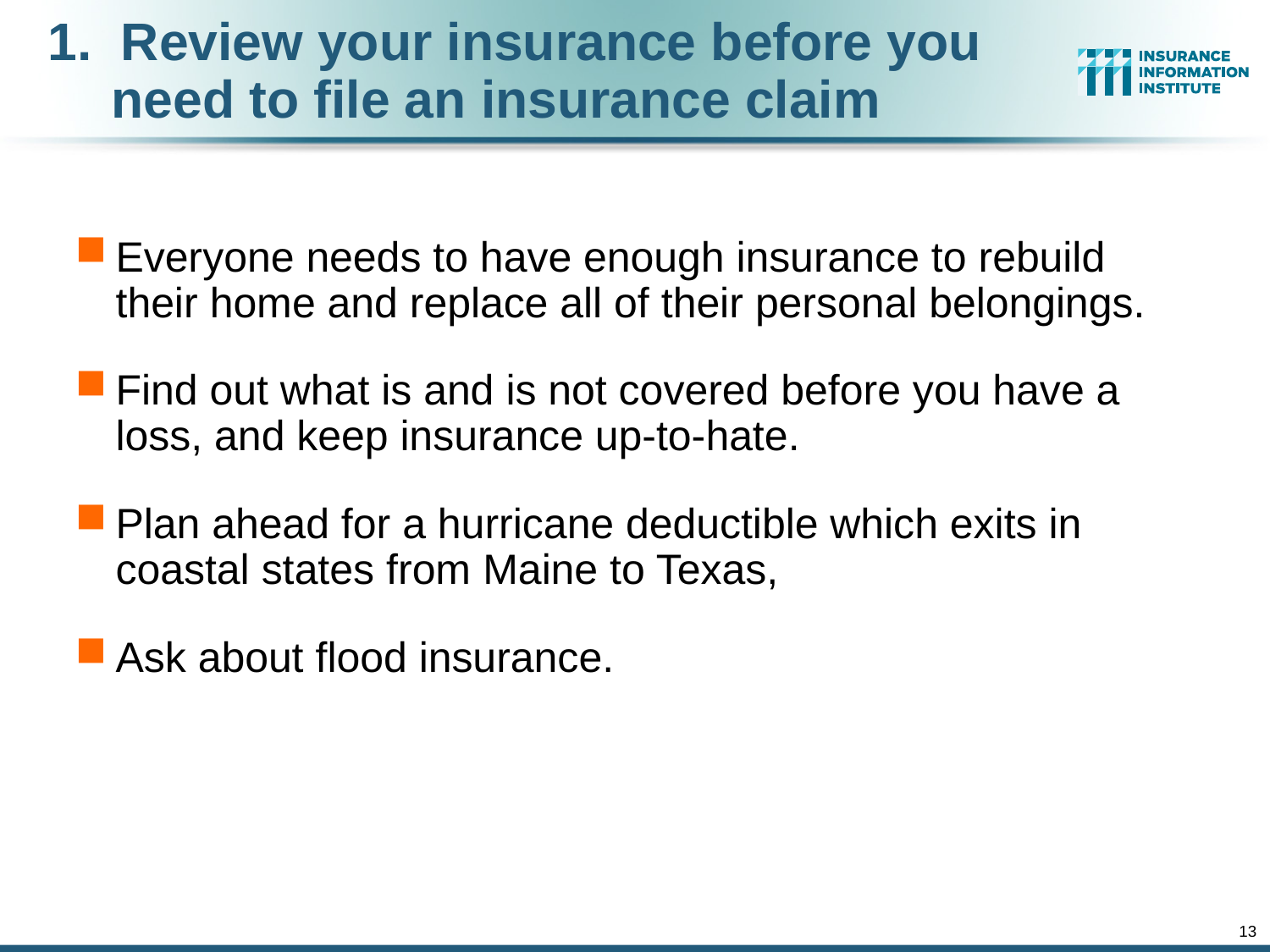

# 1.  Review your insurance before you need to file an insurance claim
Everyone needs to have enough insurance to rebuild their home and replace all of their personal belongings.
Find out what is and is not covered before you have a loss, and keep insurance up-to-hate.
Plan ahead for a hurricane deductible which exits in coastal states from Maine to Texas,
Ask about flood insurance.

13
12/01/09 - 9pm
eSlide – P6466 – The Financial Crisis and the Future of the P/C